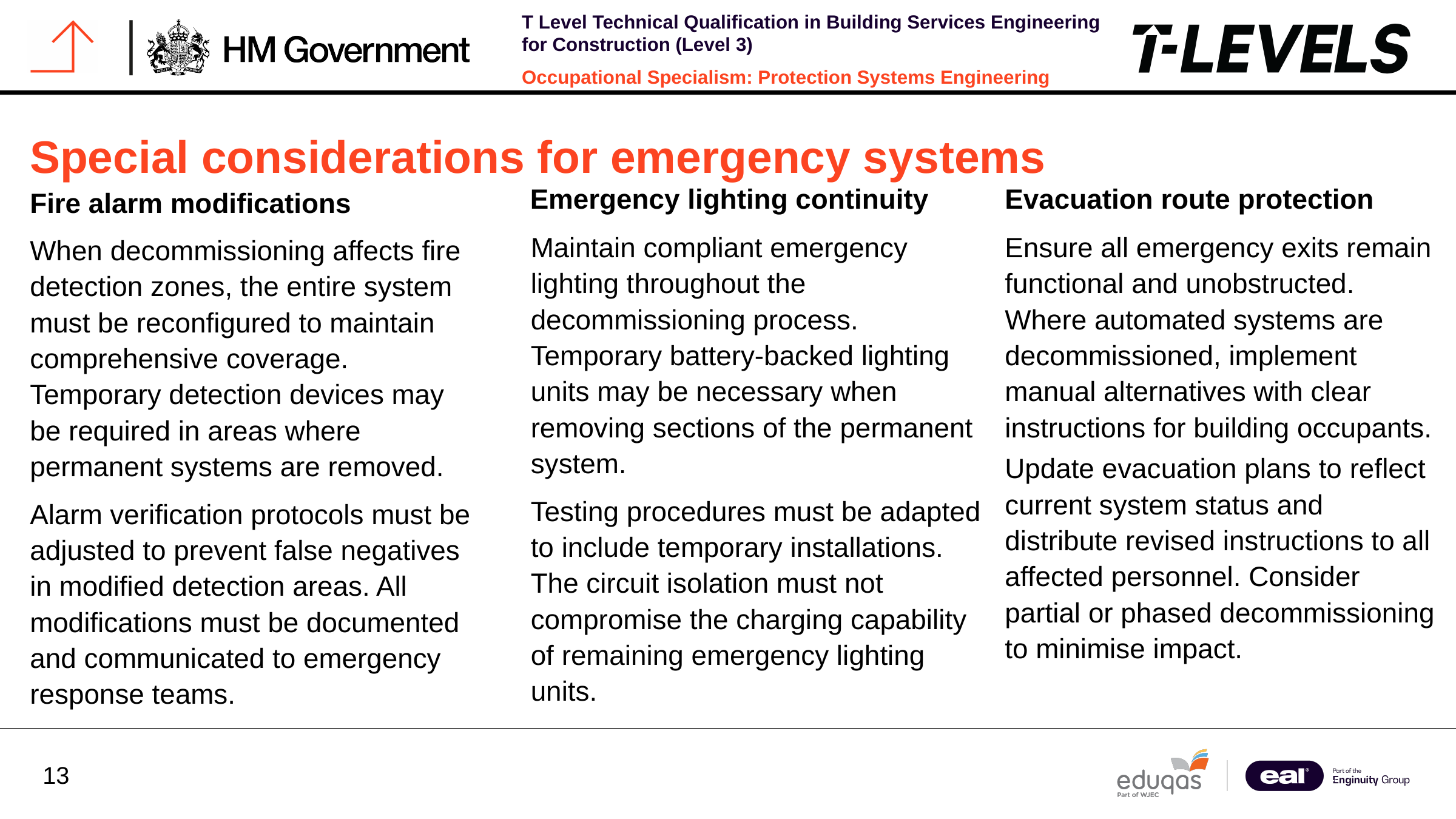

Special considerations for emergency systems
Emergency lighting continuity
Evacuation route protection
Fire alarm modifications
Ensure all emergency exits remain functional and unobstructed. Where automated systems are decommissioned, implement manual alternatives with clear instructions for building occupants.
Maintain compliant emergency lighting throughout the decommissioning process. Temporary battery-backed lighting units may be necessary when removing sections of the permanent system.
When decommissioning affects fire detection zones, the entire system must be reconfigured to maintain comprehensive coverage. Temporary detection devices may be required in areas where permanent systems are removed.
Update evacuation plans to reflect current system status and distribute revised instructions to all affected personnel. Consider partial or phased decommissioning to minimise impact.
Testing procedures must be adapted to include temporary installations. The circuit isolation must not compromise the charging capability of remaining emergency lighting units.
Alarm verification protocols must be adjusted to prevent false negatives in modified detection areas. All modifications must be documented and communicated to emergency response teams.